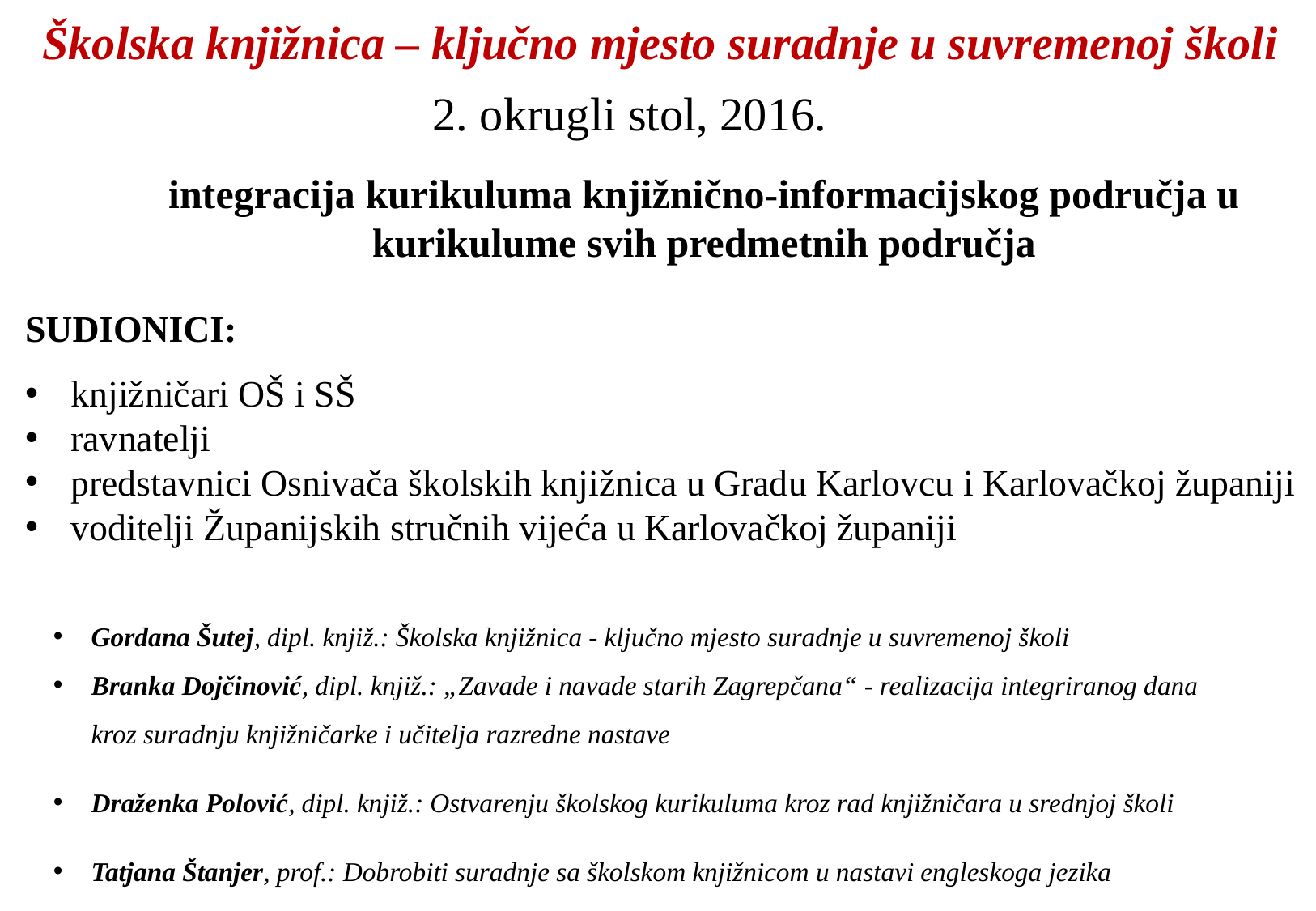

Školska knjižnica – ključno mjesto suradnje u suvremenoj školi
2. okrugli stol, 2016.
integracija kurikuluma knjižnično-informacijskog područja u kurikulume svih predmetnih područja
SUDIONICI:
knjižničari OŠ i SŠ
ravnatelji
predstavnici Osnivača školskih knjižnica u Gradu Karlovcu i Karlovačkoj županiji
voditelji Županijskih stručnih vijeća u Karlovačkoj županiji
Gordana Šutej, dipl. knjiž.: Školska knjižnica - ključno mjesto suradnje u suvremenoj školi
Branka Dojčinović, dipl. knjiž.: „Zavade i navade starih Zagrepčana“ - realizacija integriranog dana kroz suradnju knjižničarke i učitelja razredne nastave
Draženka Polović, dipl. knjiž.: Ostvarenju školskog kurikuluma kroz rad knjižničara u srednjoj školi
Tatjana Štanjer, prof.: Dobrobiti suradnje sa školskom knjižnicom u nastavi engleskoga jezika